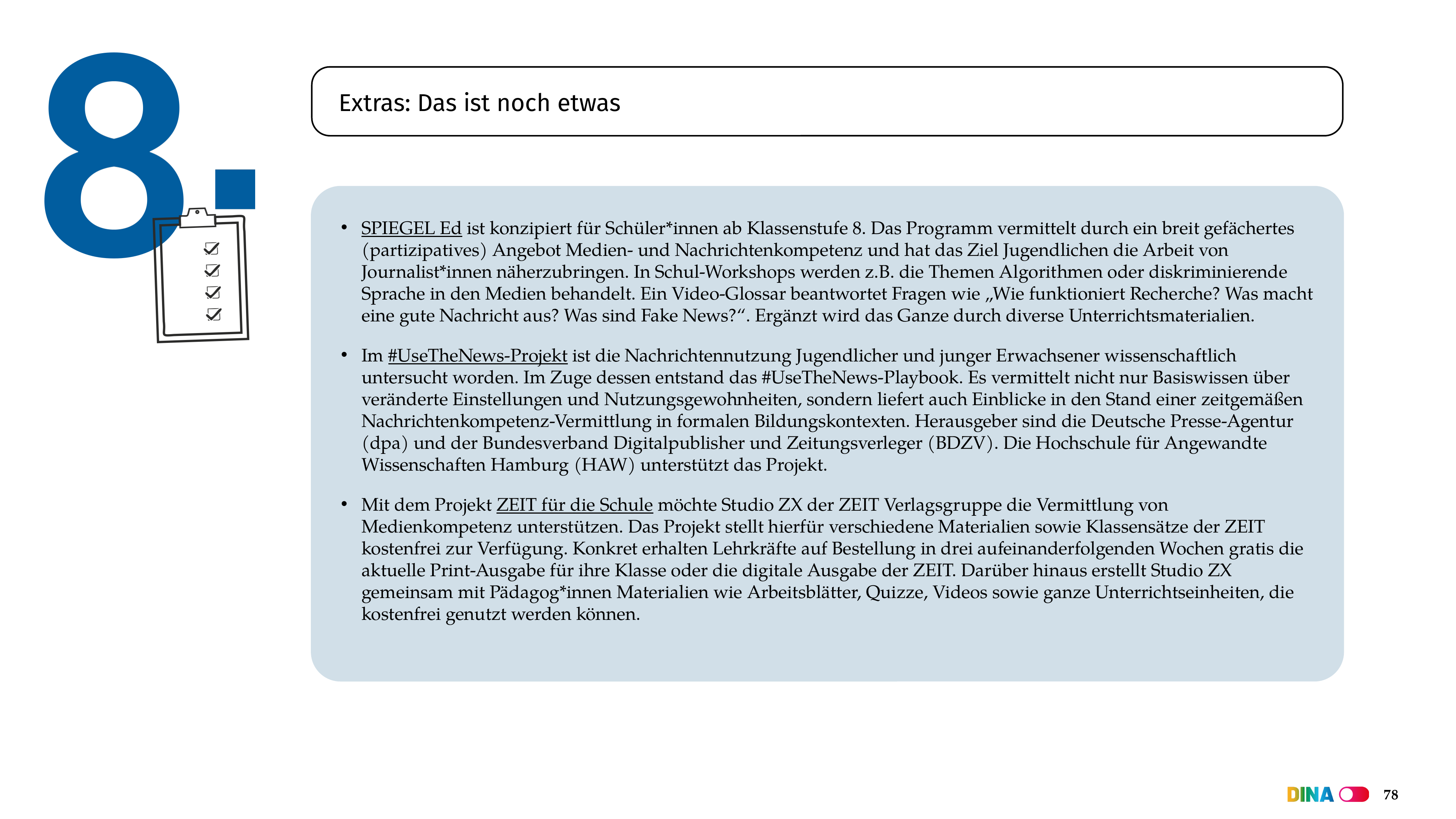

Extras: Das ist noch etwas
SPIEGEL Ed ist konzipiert für Schüler*innen ab Klassenstufe 8. Das Programm vermittelt durch ein breit gefächertes (partizipatives) Angebot Medien- und Nachrichtenkompetenz und hat das Ziel Jugendlichen die Arbeit von Journalist*innen näherzubringen. In Schul-Workshops werden z.B. die Themen Algorithmen oder diskriminierende Sprache in den Medien behandelt. Ein Video-Glossar beantwortet Fragen wie „Wie funktioniert Recherche? Was macht eine gute Nachricht aus? Was sind Fake News?“. Ergänzt wird das Ganze durch diverse Unterrichtsmaterialien.
Im #UseTheNews-Projekt ist die Nachrichtennutzung Jugendlicher und junger Erwachsener wissenschaftlich untersucht worden. Im Zuge dessen entstand das #UseTheNews-Playbook. Es vermittelt nicht nur Basiswissen über veränderte Einstellungen und Nutzungsgewohnheiten, sondern liefert auch Einblicke in den Stand einer zeitgemäßen Nachrichtenkompetenz-Vermittlung in formalen Bildungskontexten. Herausgeber sind die Deutsche Presse-Agentur (dpa) und der Bundesverband Digitalpublisher und Zeitungsverleger (BDZV). Die Hochschule für Angewandte Wissenschaften Hamburg (HAW) unterstützt das Projekt.
Mit dem Projekt ZEIT für die Schule möchte Studio ZX der ZEIT Verlagsgruppe die Vermittlung von Medienkompetenz unterstützen. Das Projekt stellt hierfür verschiedene Materialien sowie Klassensätze der ZEIT kostenfrei zur Verfügung. Konkret erhalten Lehrkräfte auf Bestellung in drei aufeinanderfolgenden Wochen gratis die aktuelle Print-Ausgabe für ihre Klasse oder die digitale Ausgabe der ZEIT. Darüber hinaus erstellt Studio ZX gemeinsam mit Pädagog*innen Materialien wie Arbeitsblätter, Quizze, Videos sowie ganze Unterrichtseinheiten, die kostenfrei genutzt werden können.
78